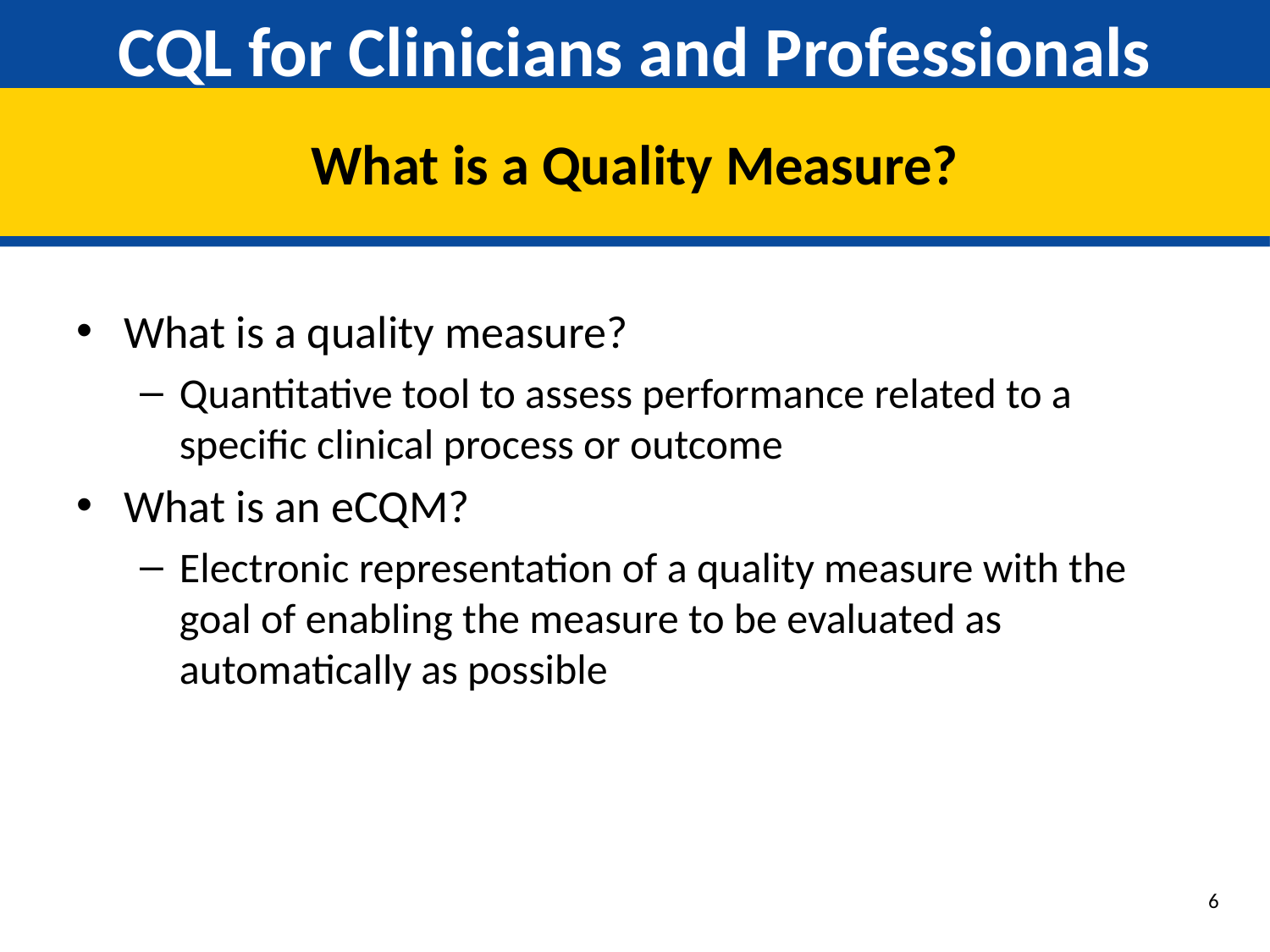

# CQL for Clinicians and Professionals
What is a Quality Measure?
What is a quality measure?
Quantitative tool to assess performance related to a specific clinical process or outcome
What is an eCQM?
Electronic representation of a quality measure with the goal of enabling the measure to be evaluated as automatically as possible